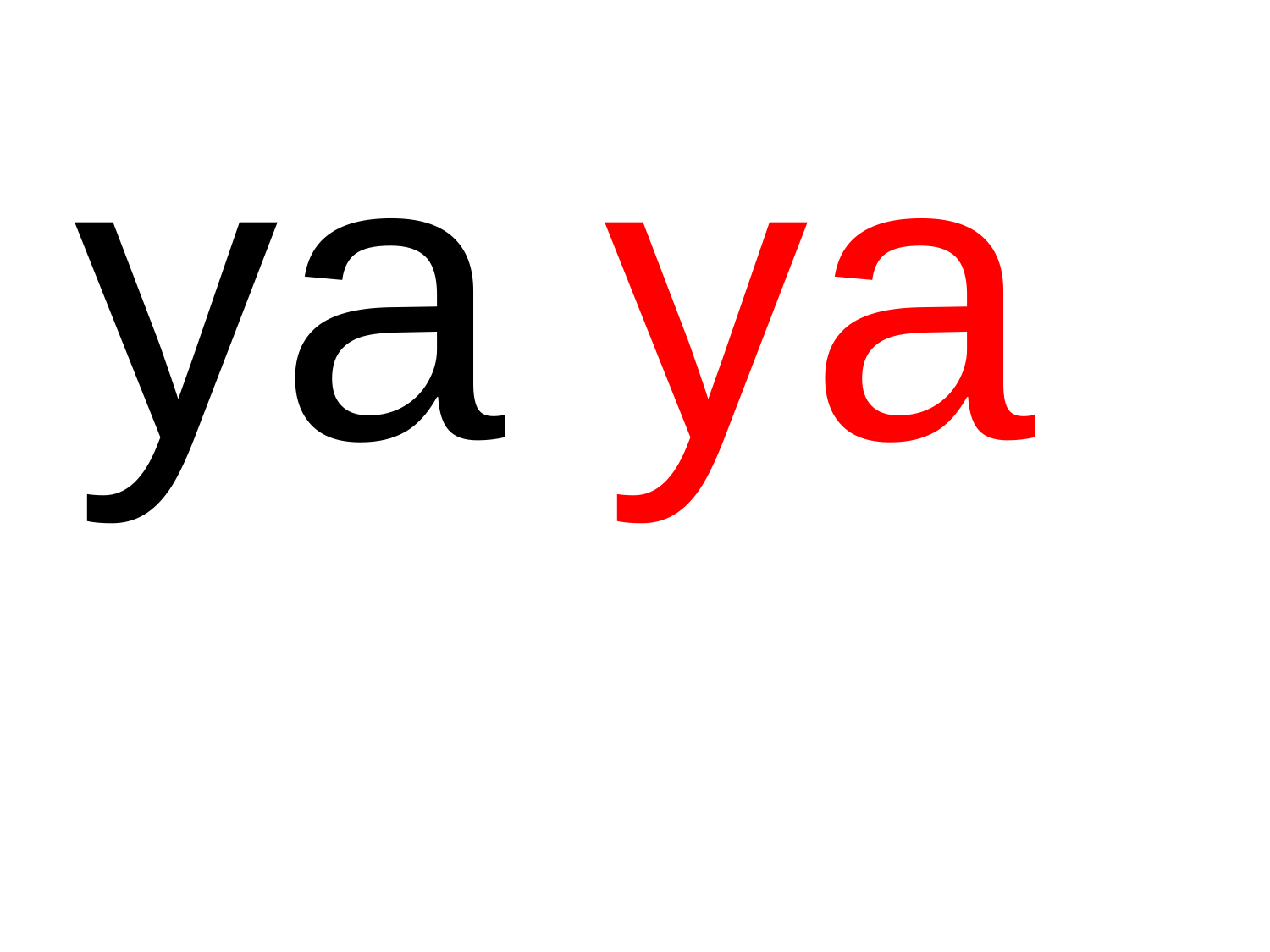

| ya |
| --- |
| ya |
| --- |